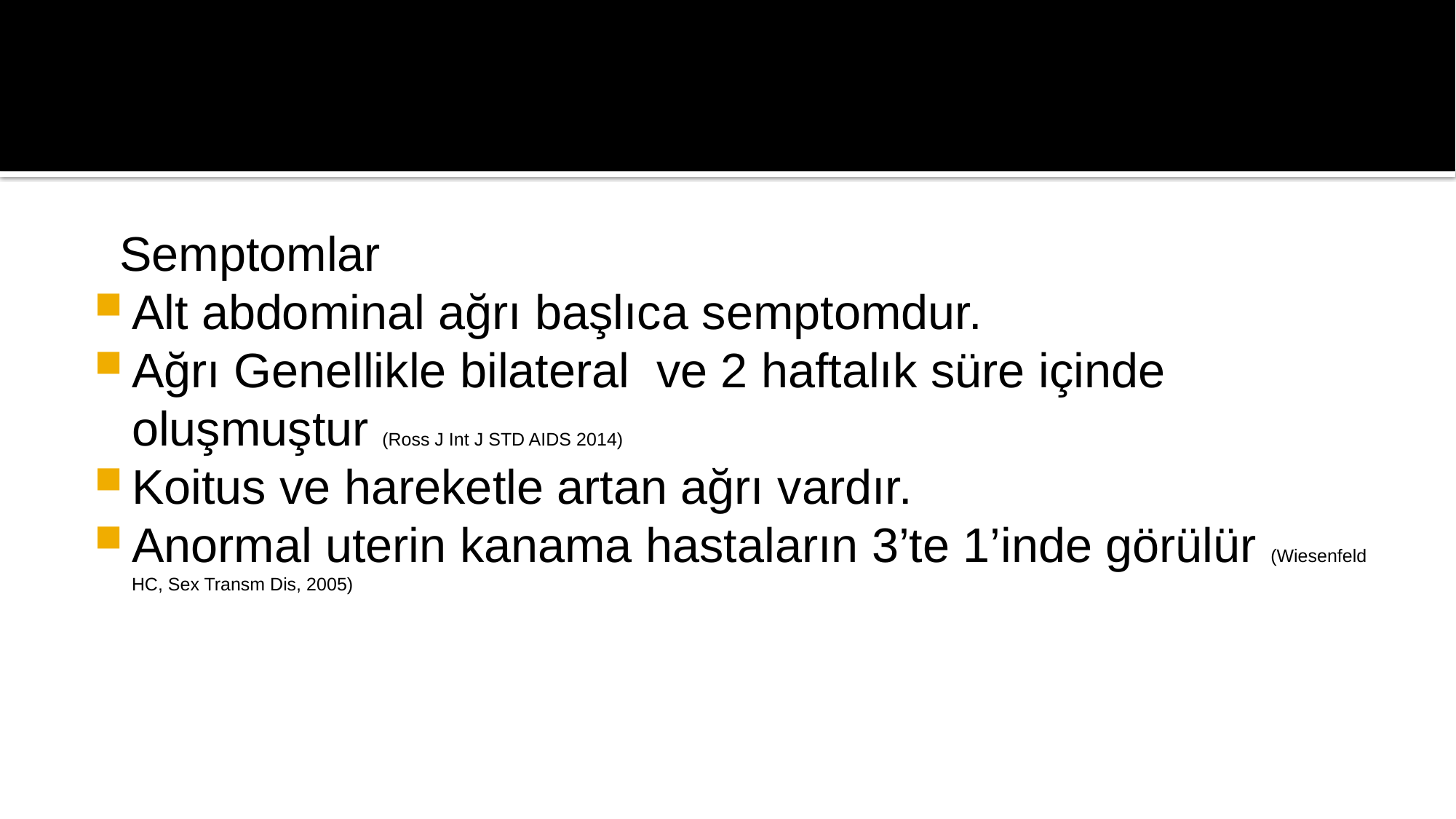

Semptomlar
Alt abdominal ağrı başlıca semptomdur.
Ağrı Genellikle bilateral  ve 2 haftalık süre içinde oluşmuştur (Ross J Int J STD AIDS 2014)
Koitus ve hareketle artan ağrı vardır.
Anormal uterin kanama hastaların 3’te 1’inde görülür (Wiesenfeld HC, Sex Transm Dis, 2005)